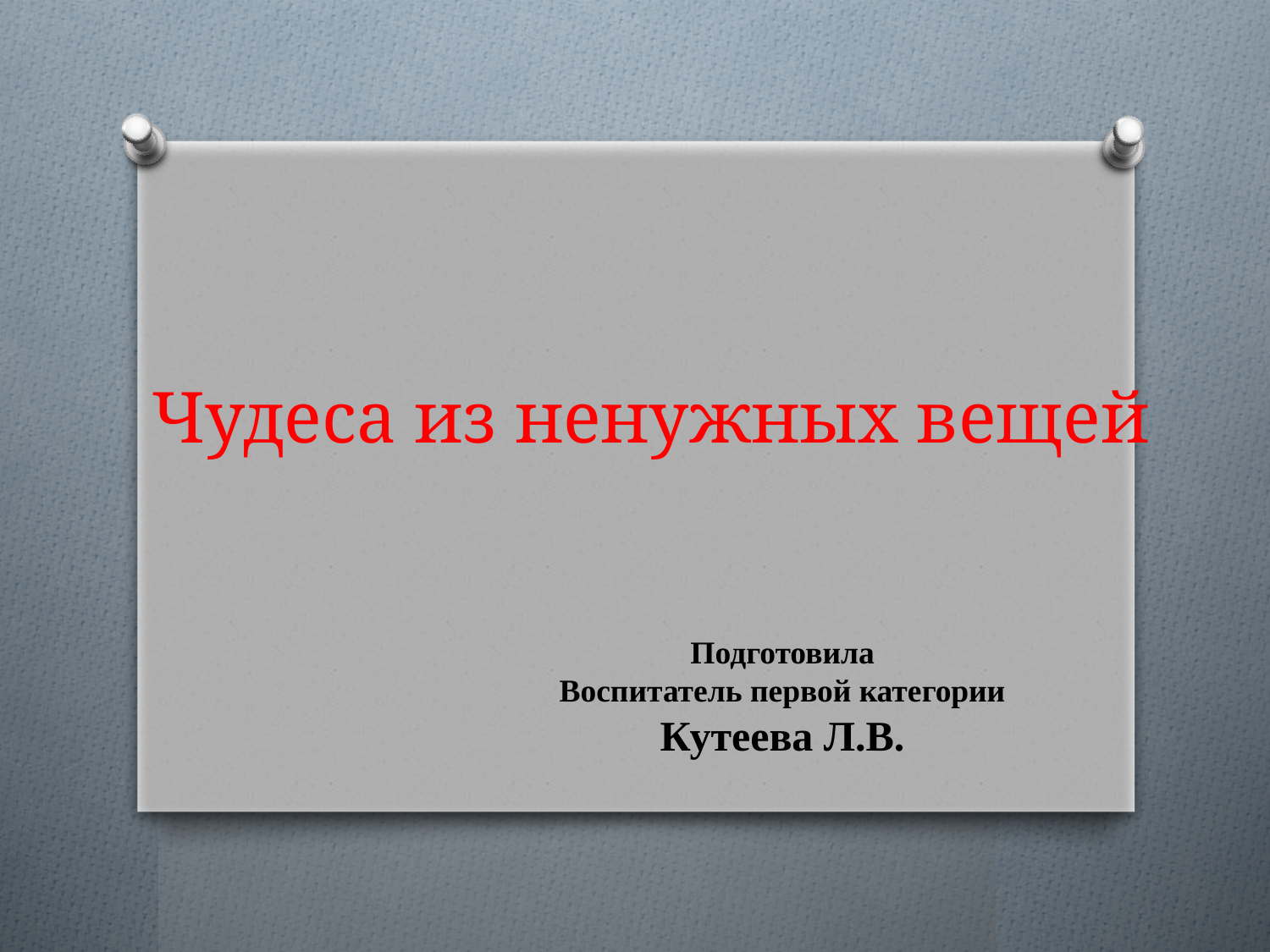

# Чудеса из ненужных вещей
Подготовила
Воспитатель первой категории
Кутеева Л.В.